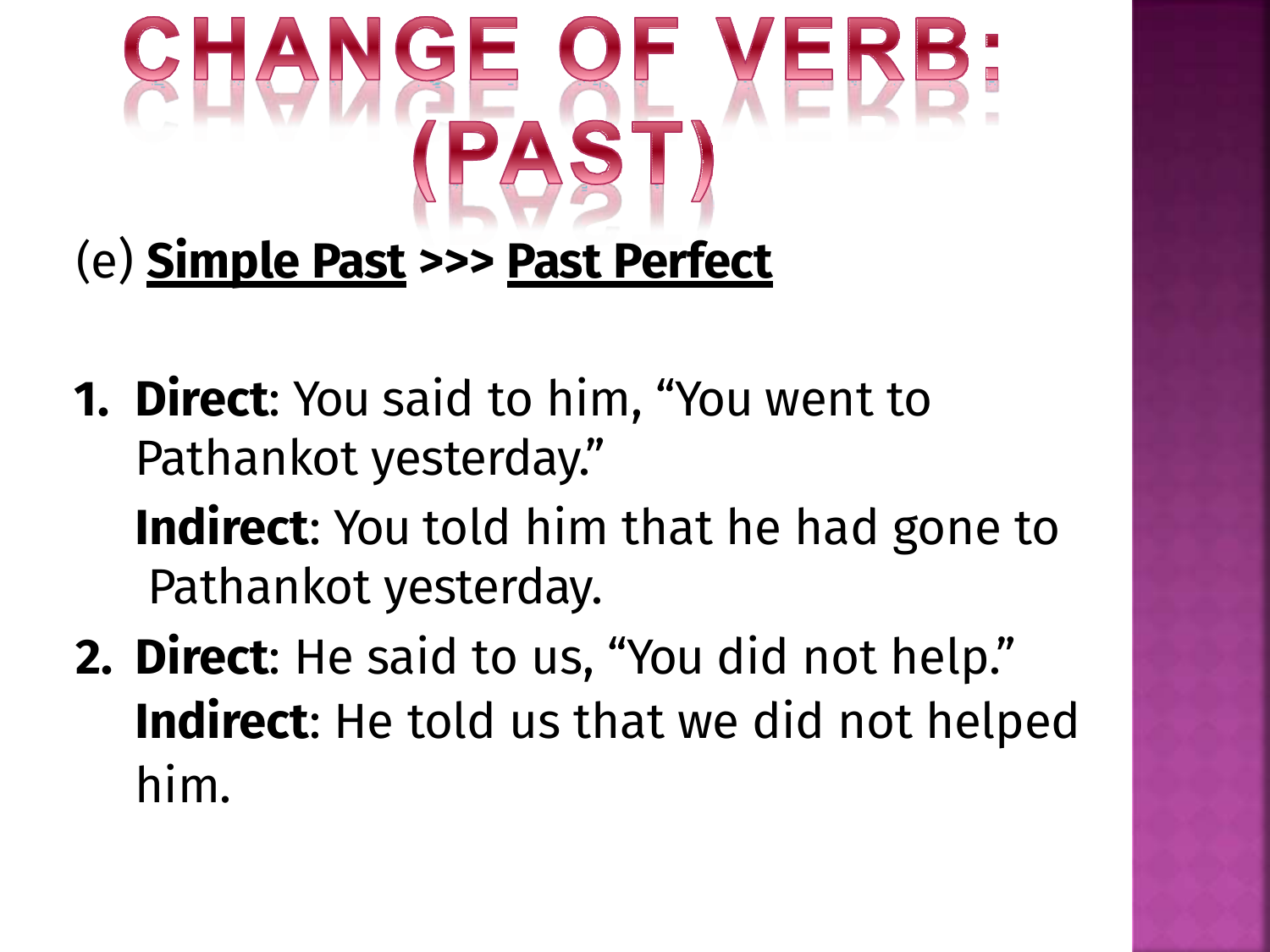

(e) Simple Past >>> Past Perfect

Direct: You said to him, “You went to  Pathankot yesterday.”
Indirect: You told him that he had gone to  Pathankot yesterday.
Direct: He said to us, “You did not help.”  Indirect: He told us that we did not helped  him.